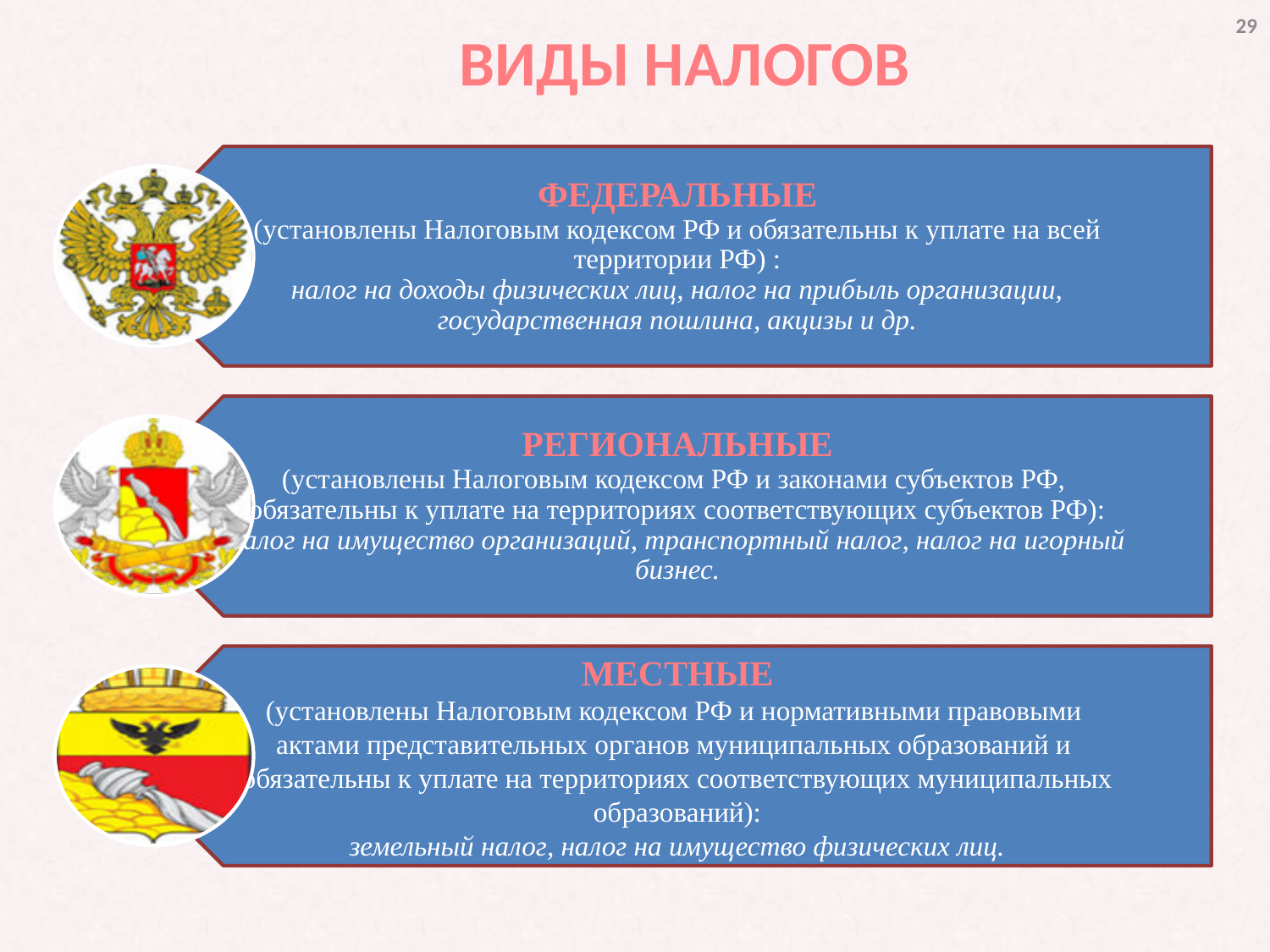

29
ВИДЫ НАЛОГОВ
ФЕДЕРАЛЬНЫЕ
(установлены Налоговым кодексом РФ и обязательны к уплате на всей территории РФ) :
налог на доходы физических лиц, налог на прибыль организации, государственная пошлина, акцизы и др.
РЕГИОНАЛЬНЫЕ
(установлены Налоговым кодексом РФ и законами субъектов РФ,
обязательны к уплате на территориях соответствующих субъектов РФ):
налог на имущество организаций, транспортный налог, налог на игорный бизнес.
МЕСТНЫЕ
(установлены Налоговым кодексом РФ и нормативными правовыми
актами представительных органов муниципальных образований и
обязательны к уплате на территориях соответствующих муниципальных образований):
земельный налог, налог на имущество физических лиц.